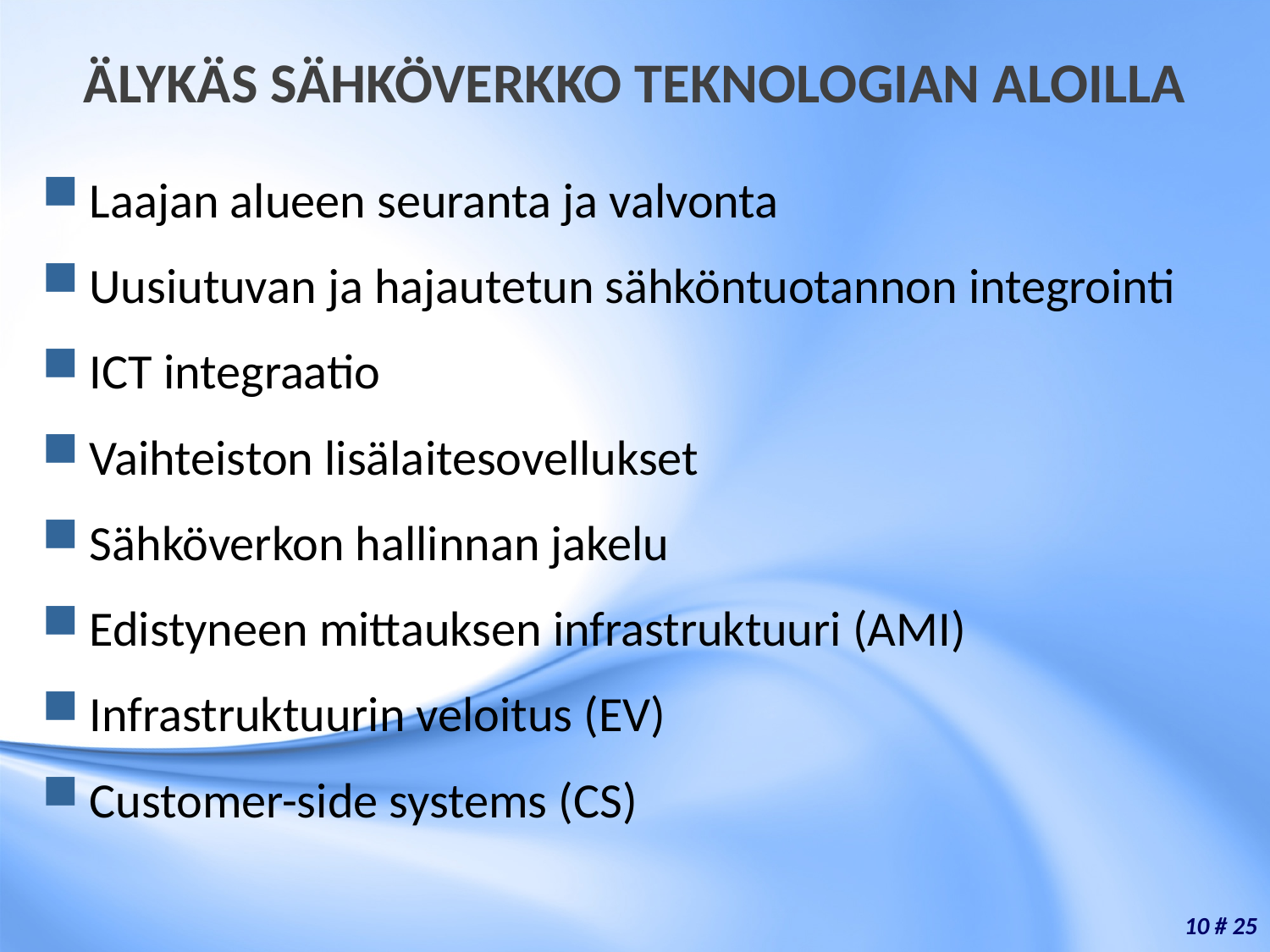

# ÄLYKÄS SÄHKÖVERKKO TEKNOLOGIAN ALOILLA
Laajan alueen seuranta ja valvonta
Uusiutuvan ja hajautetun sähköntuotannon integrointi
ICT integraatio
Vaihteiston lisälaitesovellukset
Sähköverkon hallinnan jakelu
Edistyneen mittauksen infrastruktuuri (AMI)
Infrastruktuurin veloitus (EV)
Customer-side systems (CS)
10 # 25